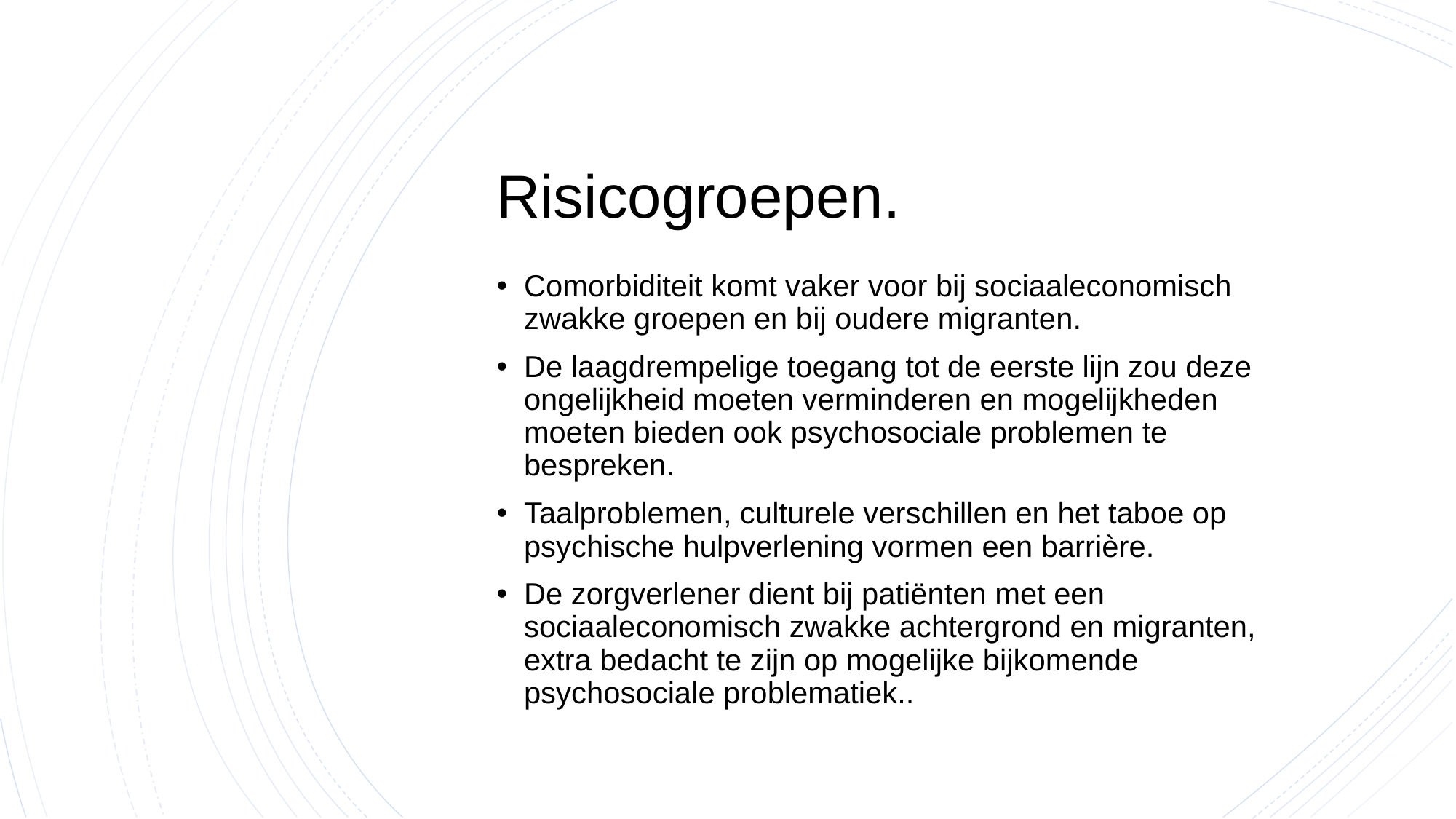

# Risicogroepen.
Comorbiditeit komt vaker voor bij sociaaleconomisch zwakke groepen en bij oudere migranten.
De laagdrempelige toegang tot de eerste lijn zou deze ongelijkheid moeten verminderen en mogelijkheden moeten bieden ook psychosociale problemen te bespreken.
Taalproblemen, culturele verschillen en het taboe op psychische hulpverlening vormen een barrière.
De zorgverlener dient bij patiënten met een sociaaleconomisch zwakke achtergrond en migranten, extra bedacht te zijn op mogelijke bijkomende psychosociale problematiek..